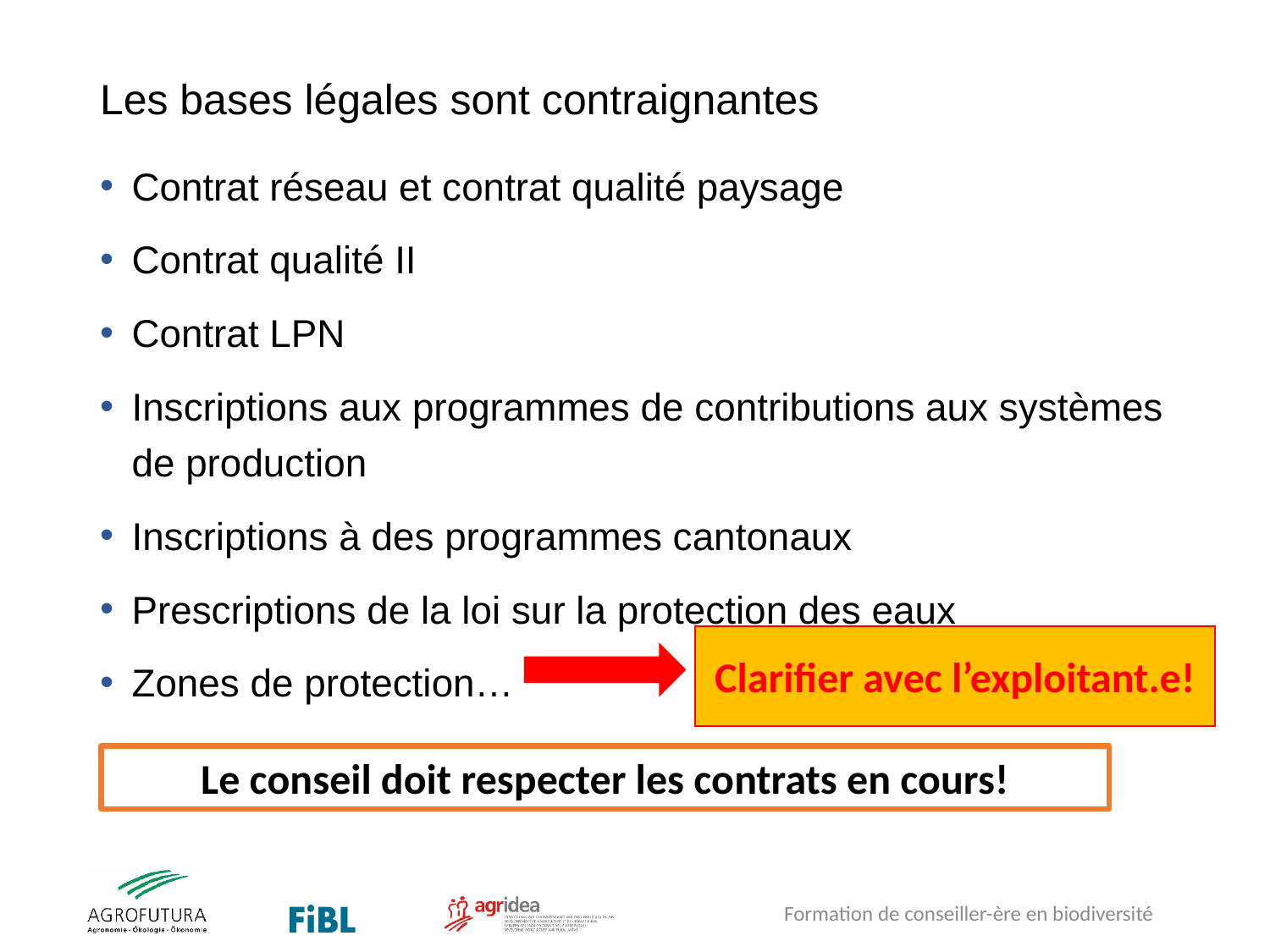

# Les bases légales sont contraignantes
Contrat réseau et contrat qualité paysage
Contrat qualité II
Contrat LPN
Inscriptions aux programmes de contributions aux systèmes de production
Inscriptions à des programmes cantonaux
Prescriptions de la loi sur la protection des eaux
Zones de protection…
Clarifier avec l’exploitant.e!

Le conseil doit respecter les contrats en cours!
Formation de conseiller-ère en biodiversité